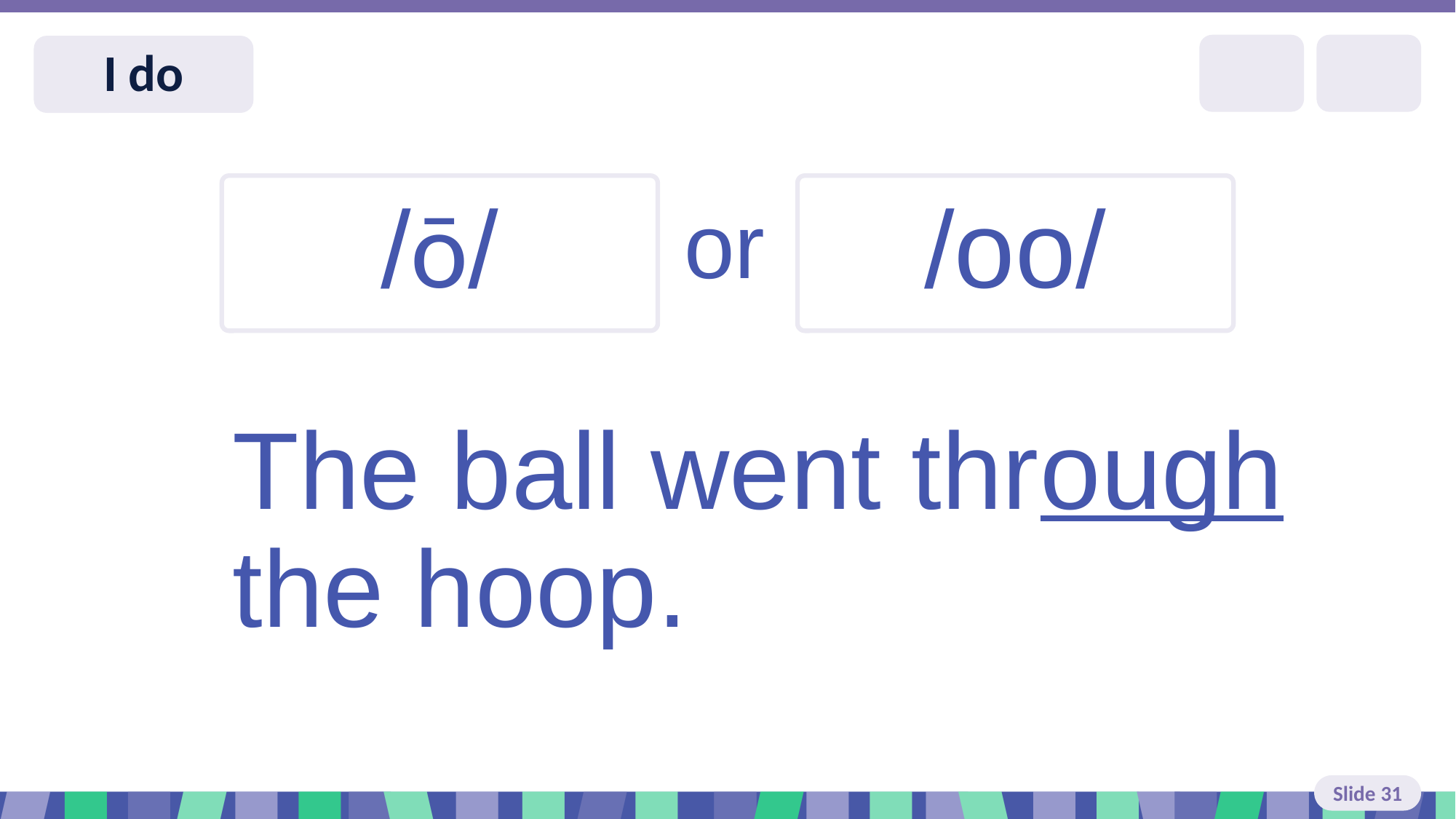

Slide 31 I do

/ō/
/oo/
or
The ball went through the hoop.